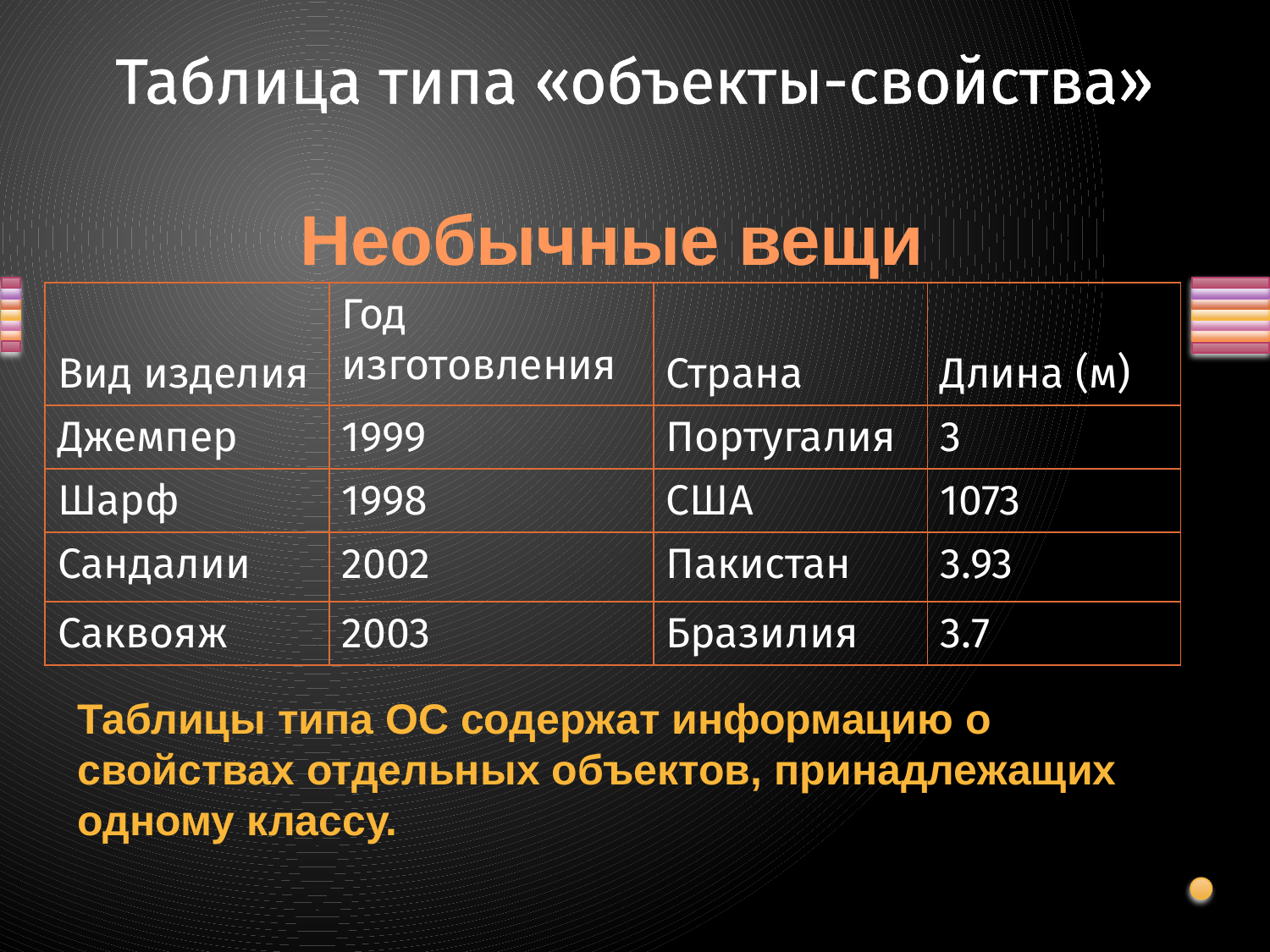

# Таблица типа «объекты-свойства»
Необычные вещи
| Вид изделия | Год изготовления | Страна | Длина (м) |
| --- | --- | --- | --- |
| Джемпер | 1999 | Португалия | 3 |
| Шарф | 1998 | США | 1073 |
| Сандалии | 2002 | Пакистан | 3.93 |
| Саквояж | 2003 | Бразилия | 3.7 |
Таблицы типа ОС содержат информацию о свойствах отдельных объектов, принадлежащих одному классу.